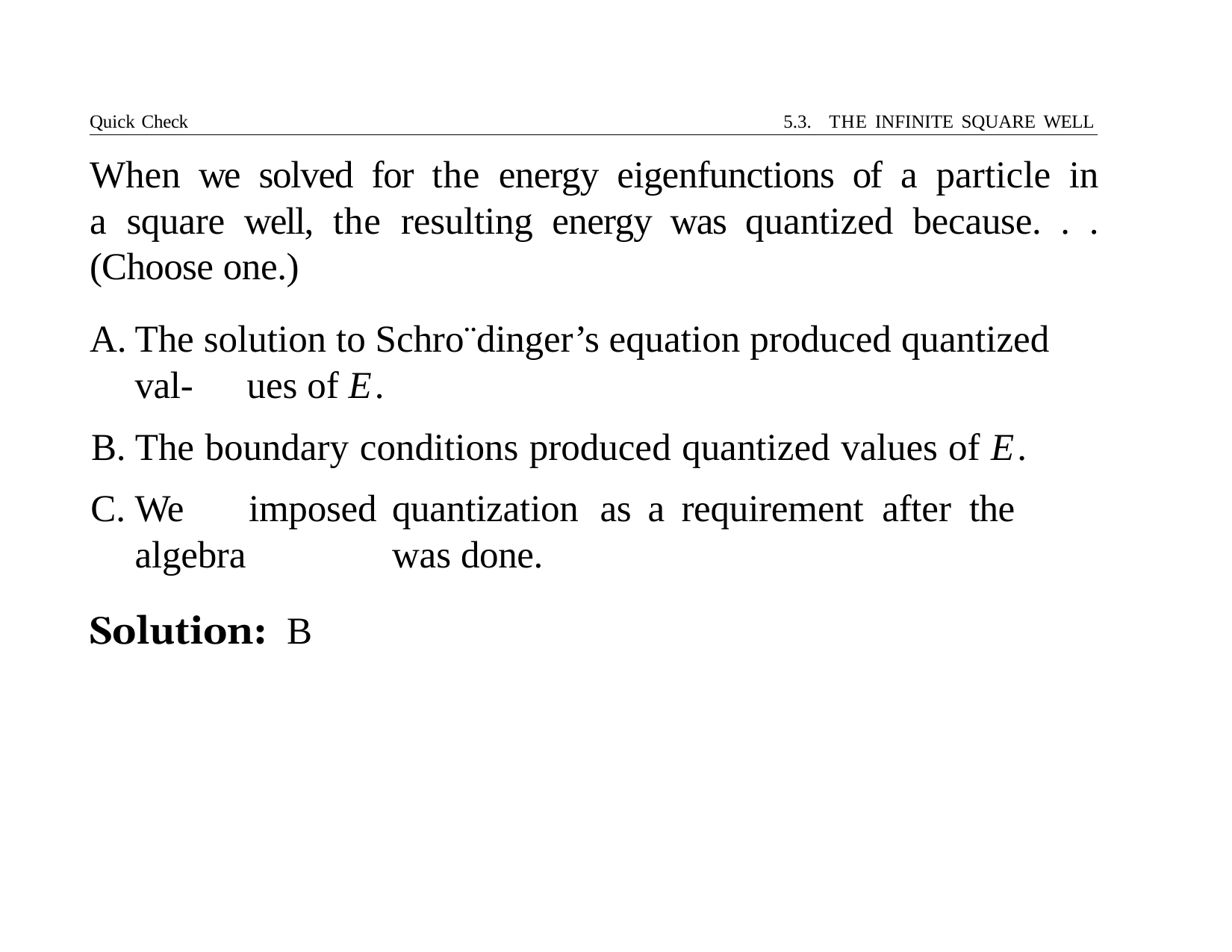

Quick Check	5.3.  THE INFINITE SQUARE WELL

# When we solved for the energy eigenfunctions of a particle in a square well, the resulting energy was quantized because. . . (Choose one.)
The solution to Schro¨dinger’s equation produced quantized val- 	ues of E.
The boundary conditions produced quantized values of E.
We	imposed	quantization	as	a	requirement	after	the	algebra 	was done.
Solution:	B